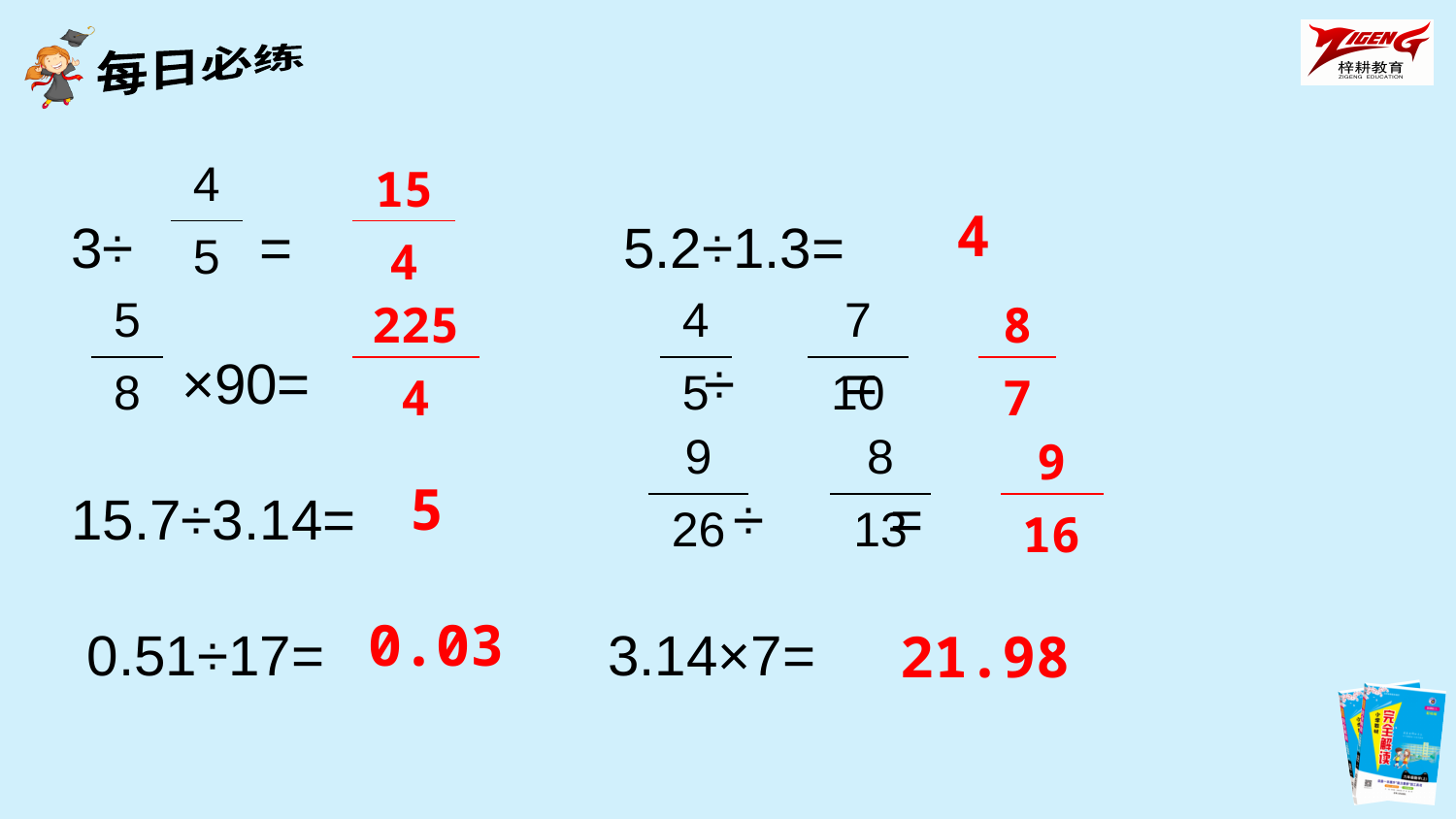

3÷        =                     5.2÷1.3=
       ×90=                         ÷       =
15.7÷3.14=                        ÷        =
 0.51÷17=                  3.14×7=
| 4 |
| --- |
| 5 |
| 15 |
| --- |
| 4 |
4
| 5 |
| --- |
| 8 |
| 225 |
| --- |
| 4 |
| 4 |
| --- |
| 5 |
| 7 |
| --- |
| 10 |
| 8 |
| --- |
| 7 |
| 9 |
| --- |
| 26 |
| 8 |
| --- |
| 13 |
| 9 |
| --- |
| 16 |
5
0.03
21.98